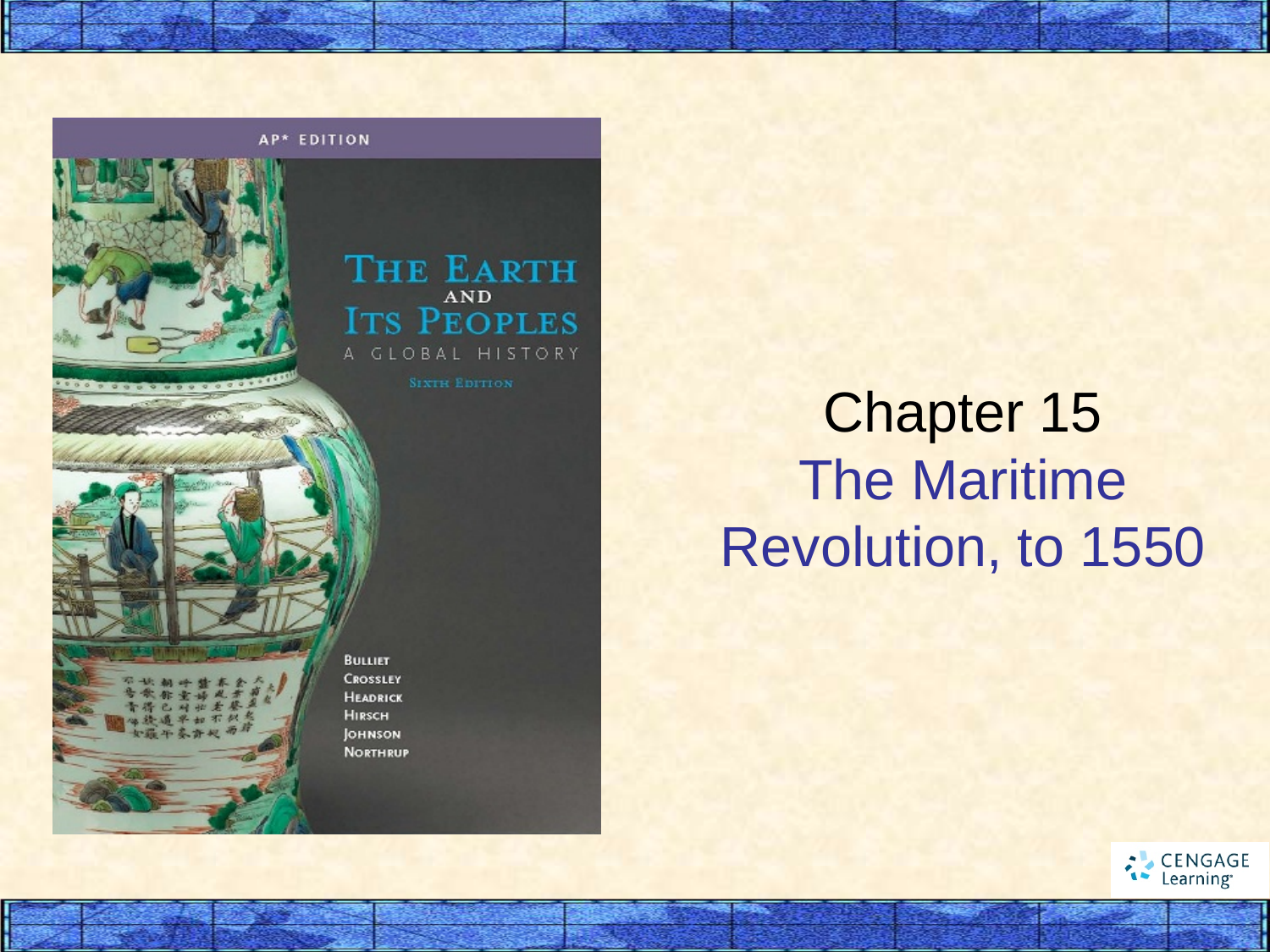

# Chapter 15 The Maritime Revolution, to 1550